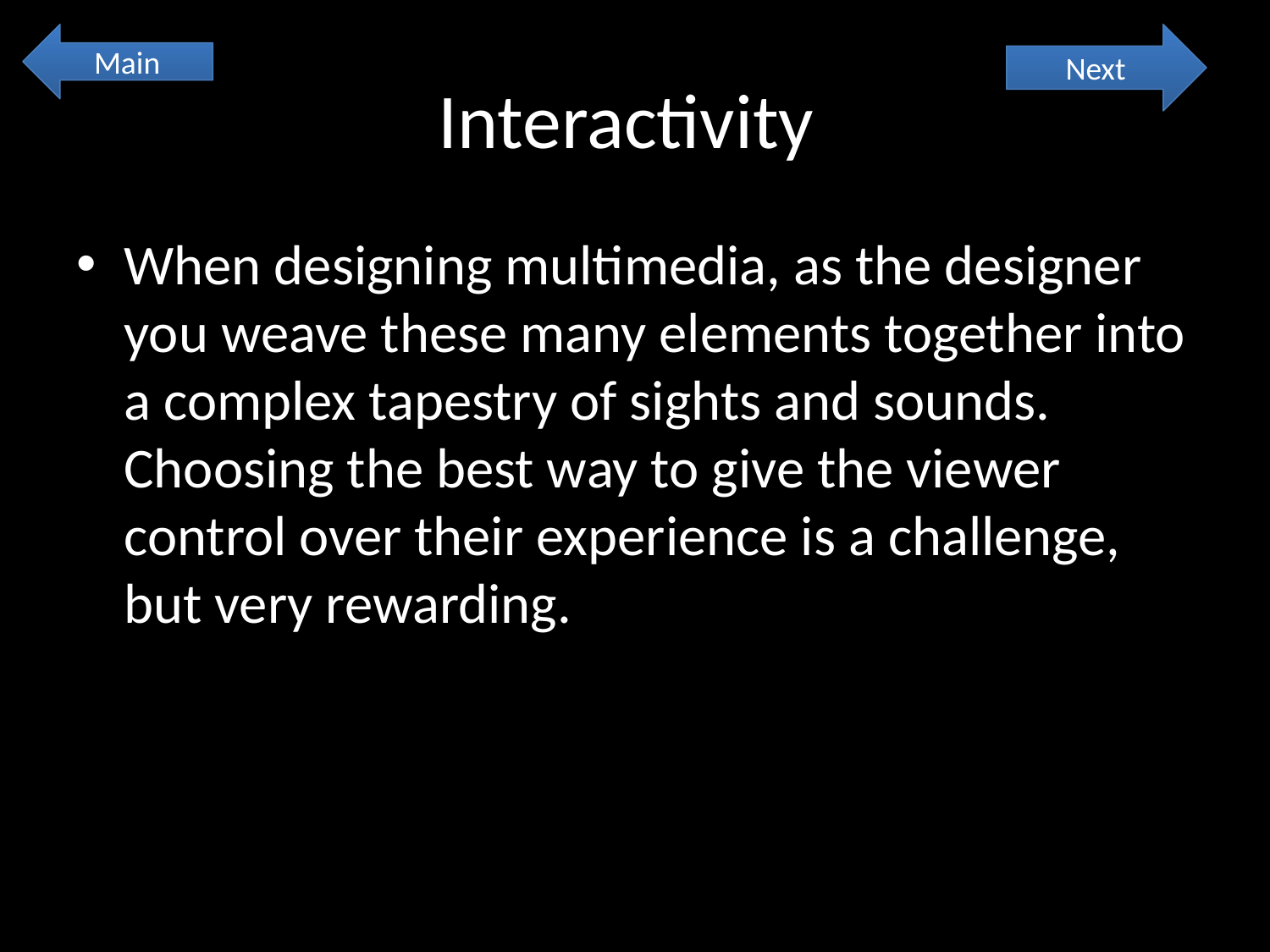

Main
Next
# Interactivity
When designing multimedia, as the designer you weave these many elements together into a complex tapestry of sights and sounds. Choosing the best way to give the viewer control over their experience is a challenge, but very rewarding.